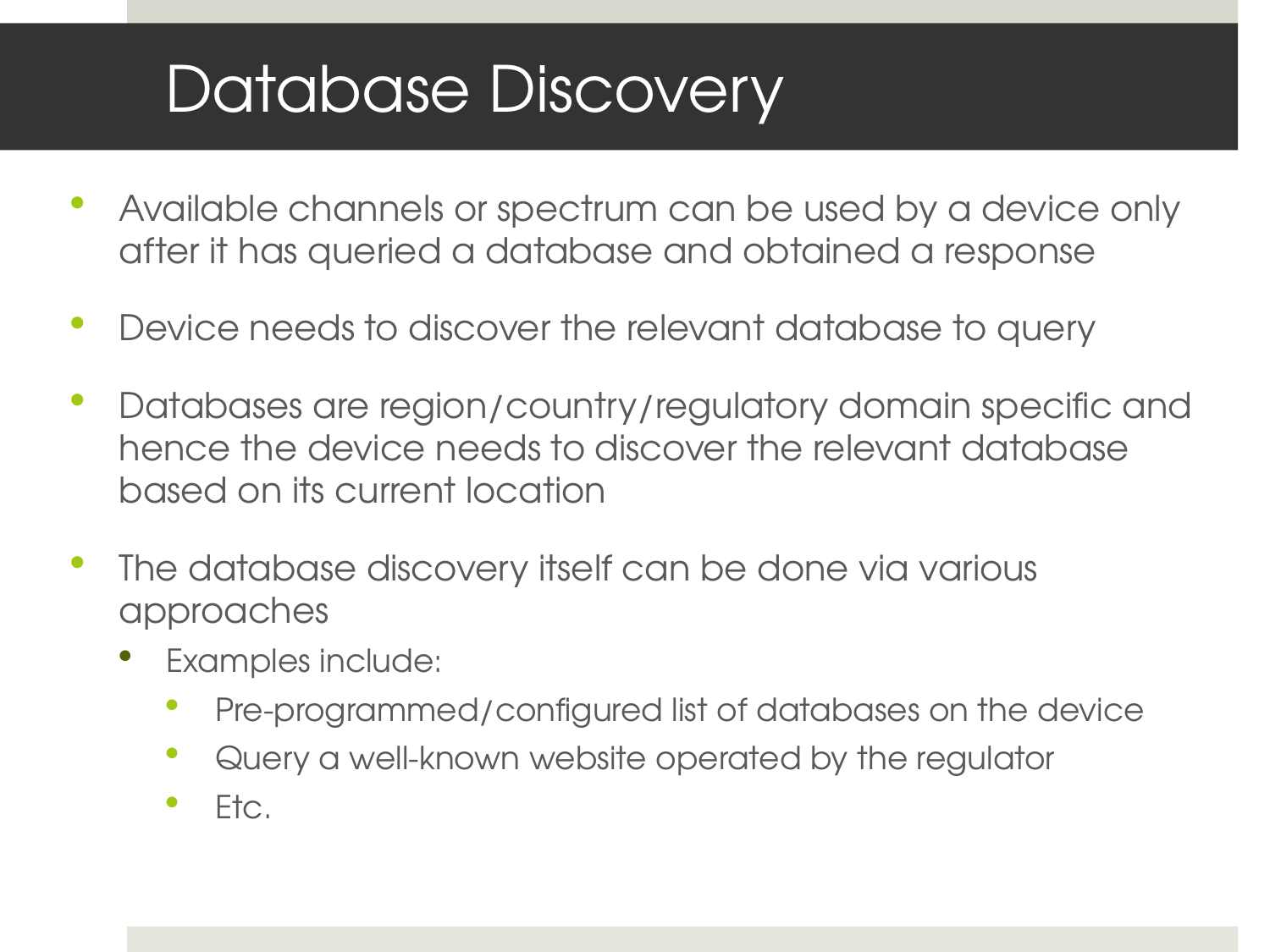

# Database Discovery
Available channels or spectrum can be used by a device only after it has queried a database and obtained a response
Device needs to discover the relevant database to query
Databases are region/country/regulatory domain specific and hence the device needs to discover the relevant database based on its current location
The database discovery itself can be done via various approaches
Examples include:
Pre-programmed/configured list of databases on the device
Query a well-known website operated by the regulator
Etc.